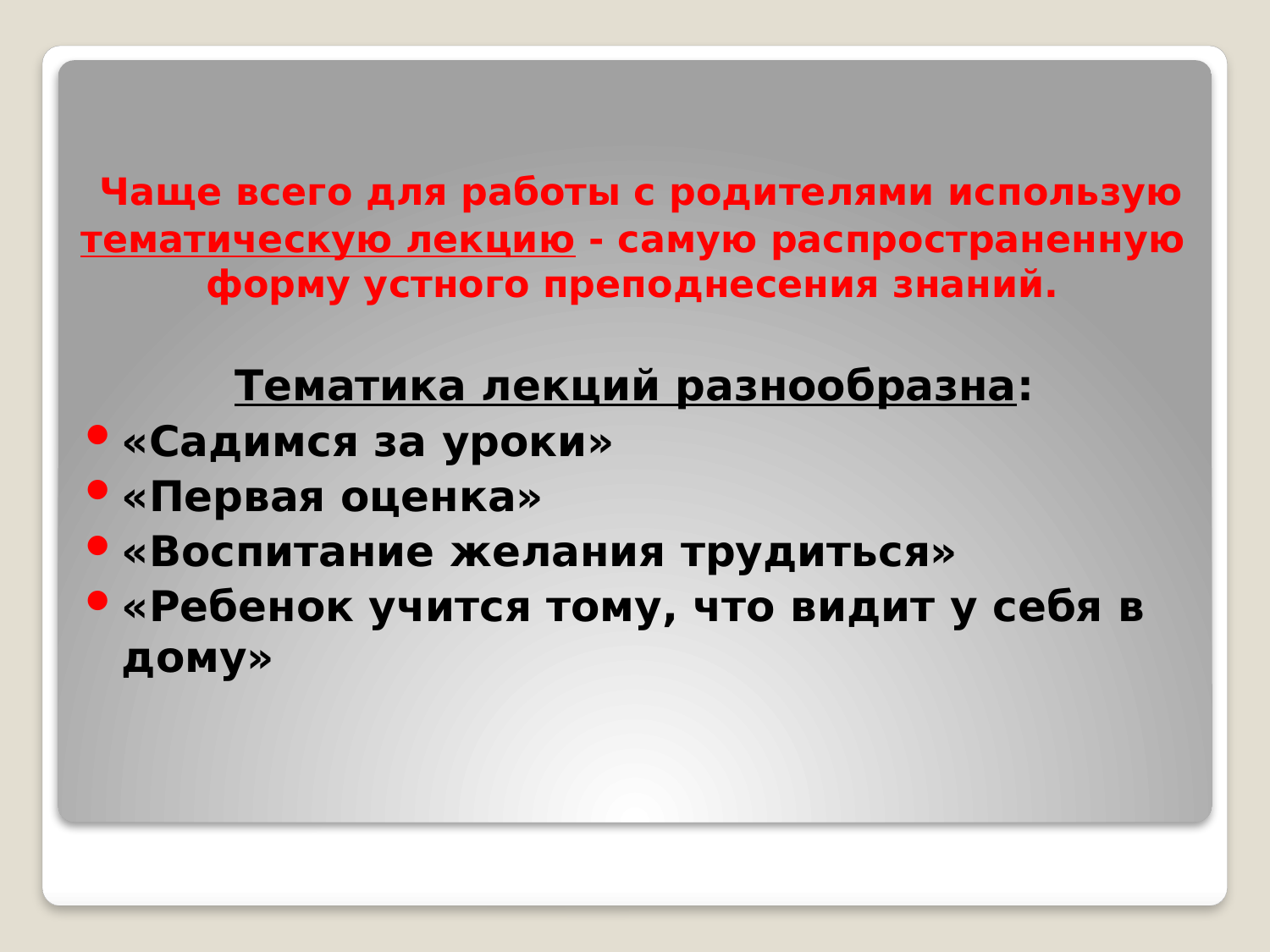

# Чаще всего для работы с родителями использую тематическую лекцию - самую распространенную форму устного преподнесения знаний.
Тематика лекций разнообразна:
«Садимся за уроки»
«Первая оценка»
«Воспитание желания трудиться»
«Ребенок учится тому, что видит у себя в дому»